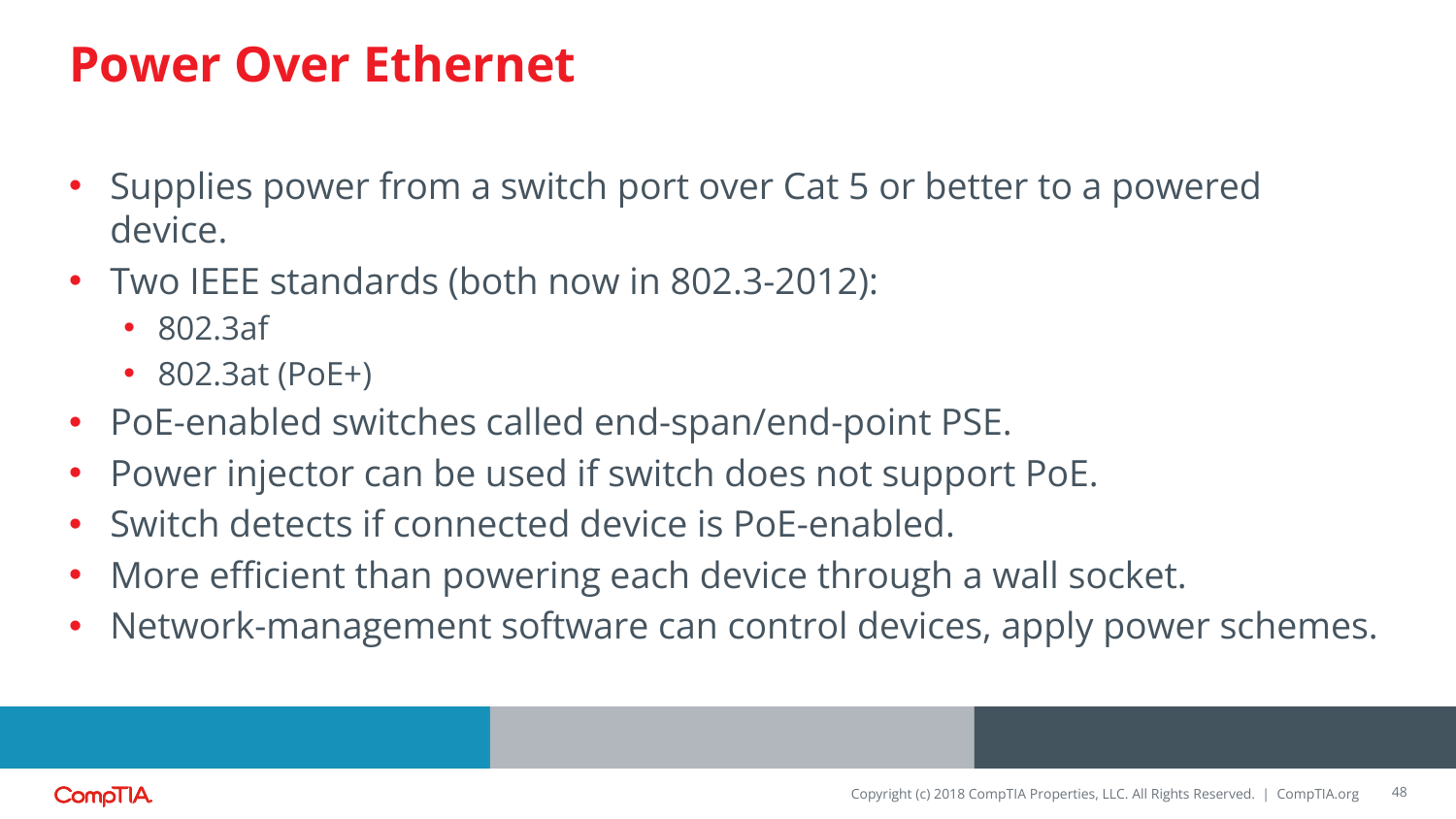

# Power Over Ethernet
Supplies power from a switch port over Cat 5 or better to a powered device.
Two IEEE standards (both now in 802.3-2012):
802.3af
802.3at (PoE+)
PoE-enabled switches called end-span/end-point PSE.
Power injector can be used if switch does not support PoE.
Switch detects if connected device is PoE-enabled.
More efficient than powering each device through a wall socket.
Network-management software can control devices, apply power schemes.
48